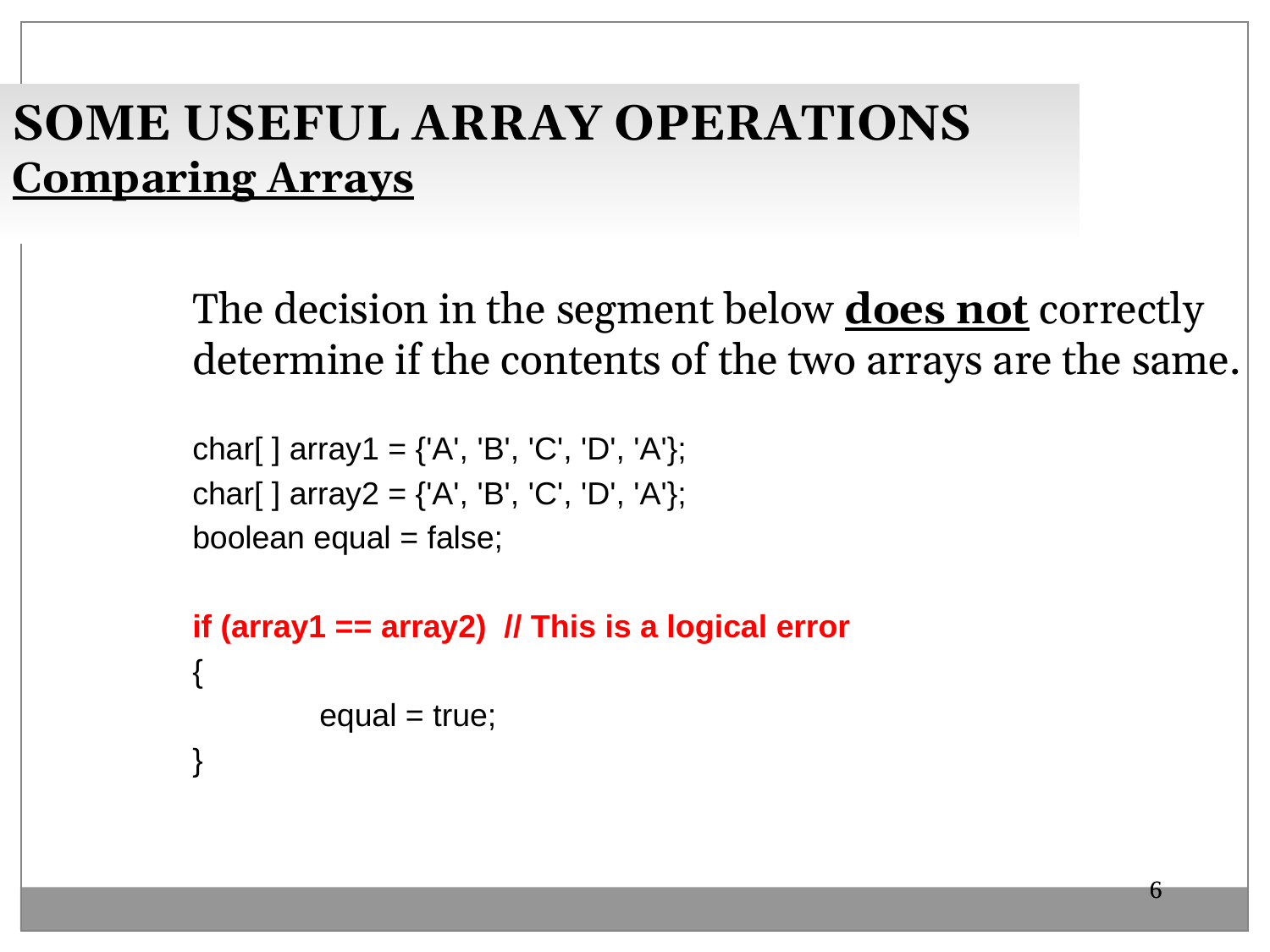

SOME USEFUL ARRAY OPERATIONS
Comparing Arrays
The decision in the segment below does not correctly determine if the contents of the two arrays are the same.

char[ ] array1 = {'A', 'B', 'C', 'D', 'A'};
char[ ] array2 = {'A', 'B', 'C', 'D', 'A'};
boolean equal = false;

if (array1 == array2)  // This is a logical error
{
	equal = true;
}
6
6